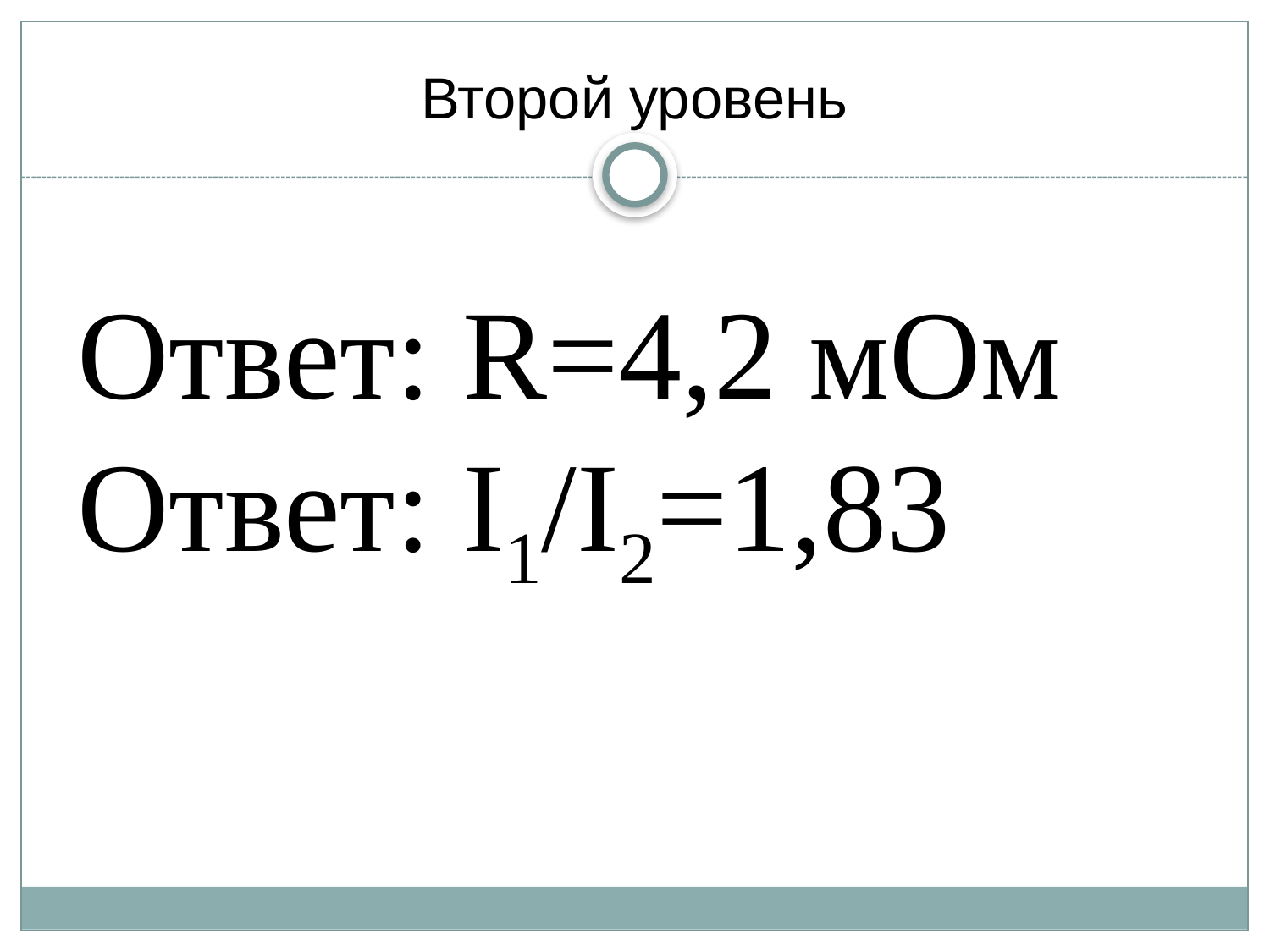

# Второй уровень
Ответ: R=4,2 мОм
Ответ: I1/I2=1,83